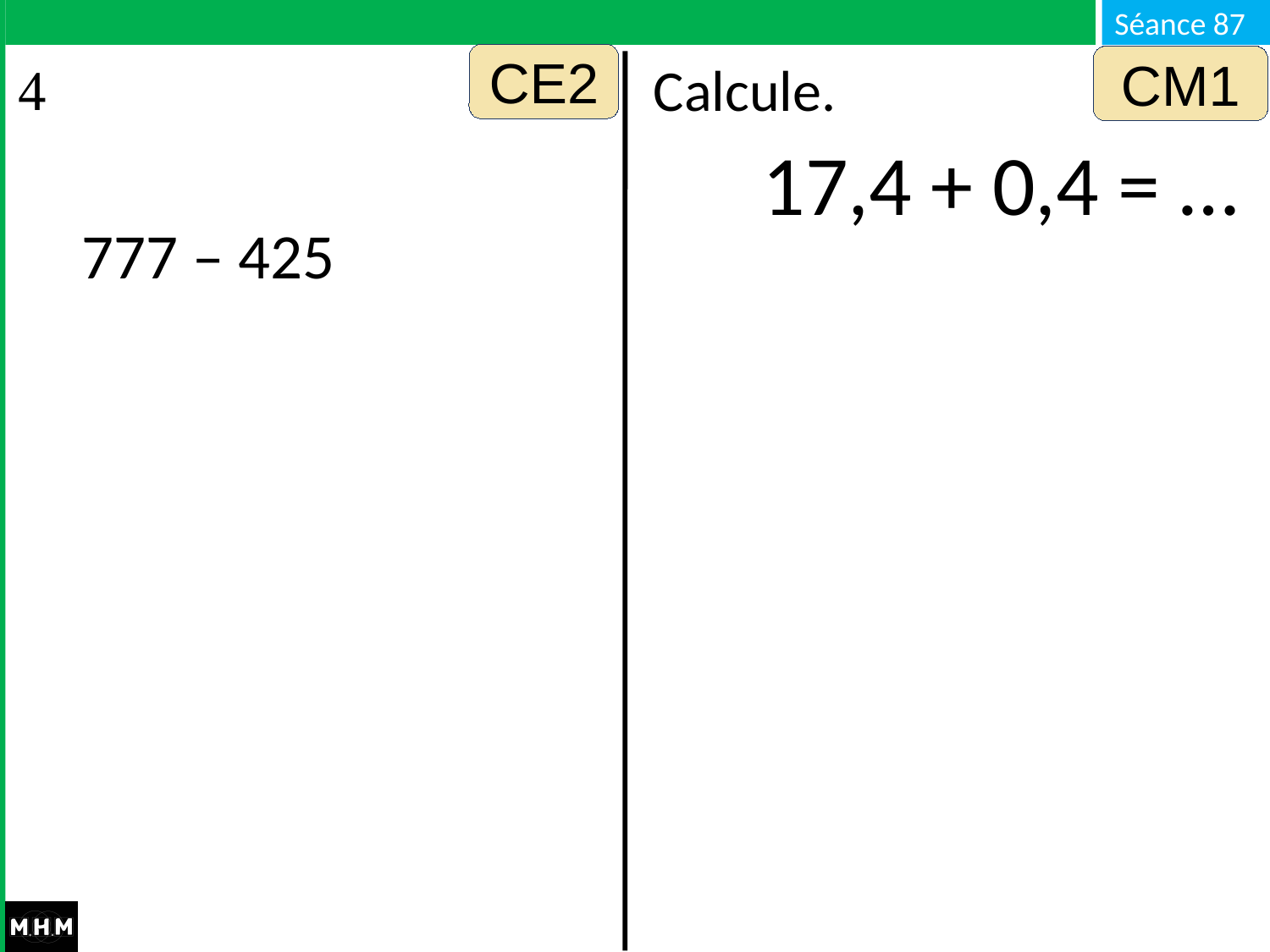

CE2
CM1

Calcule.
17,4 + 0,4 = …
777 – 425